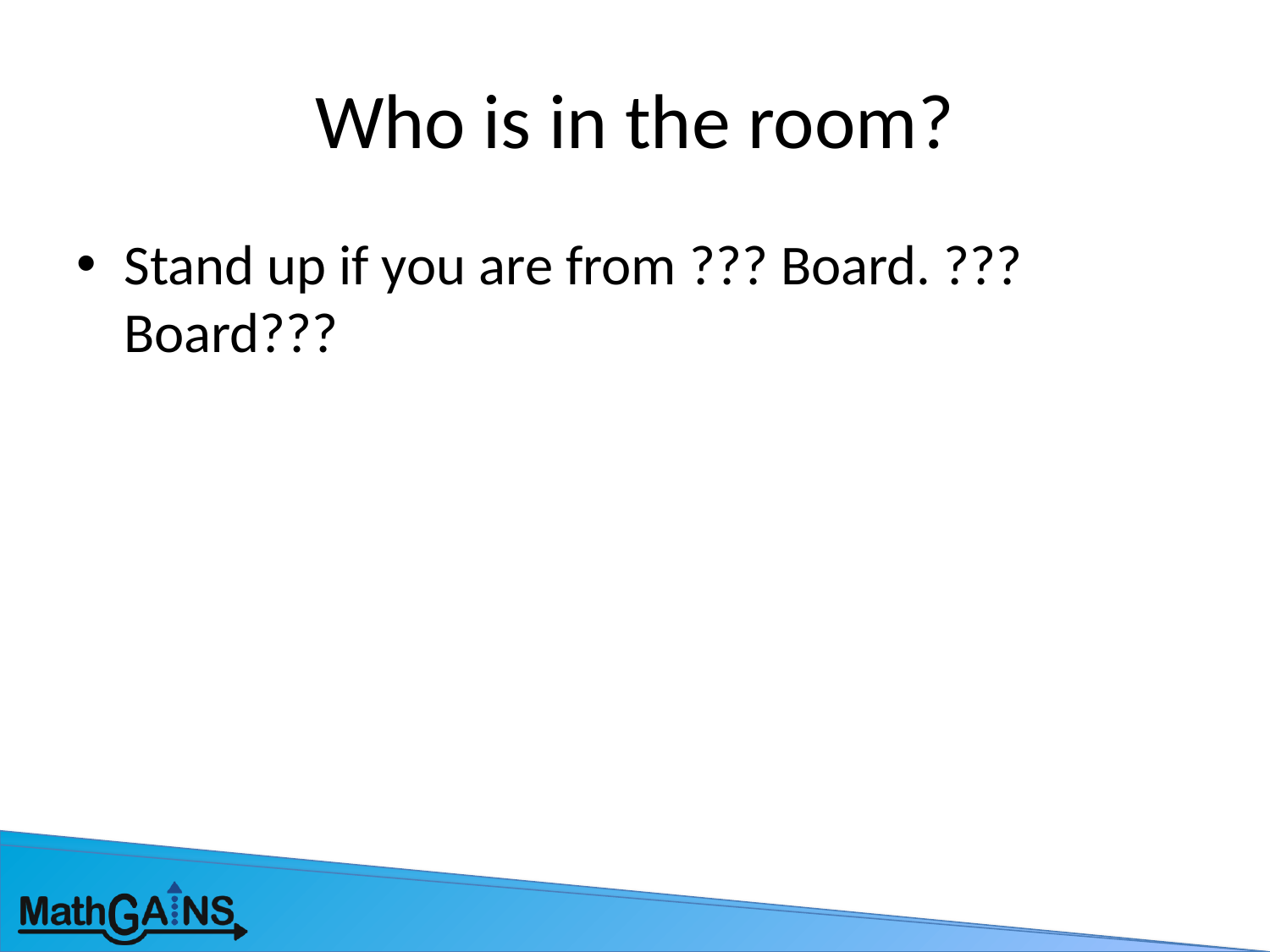

# Who is in the room?
Stand up if you are from ??? Board. ??? Board???